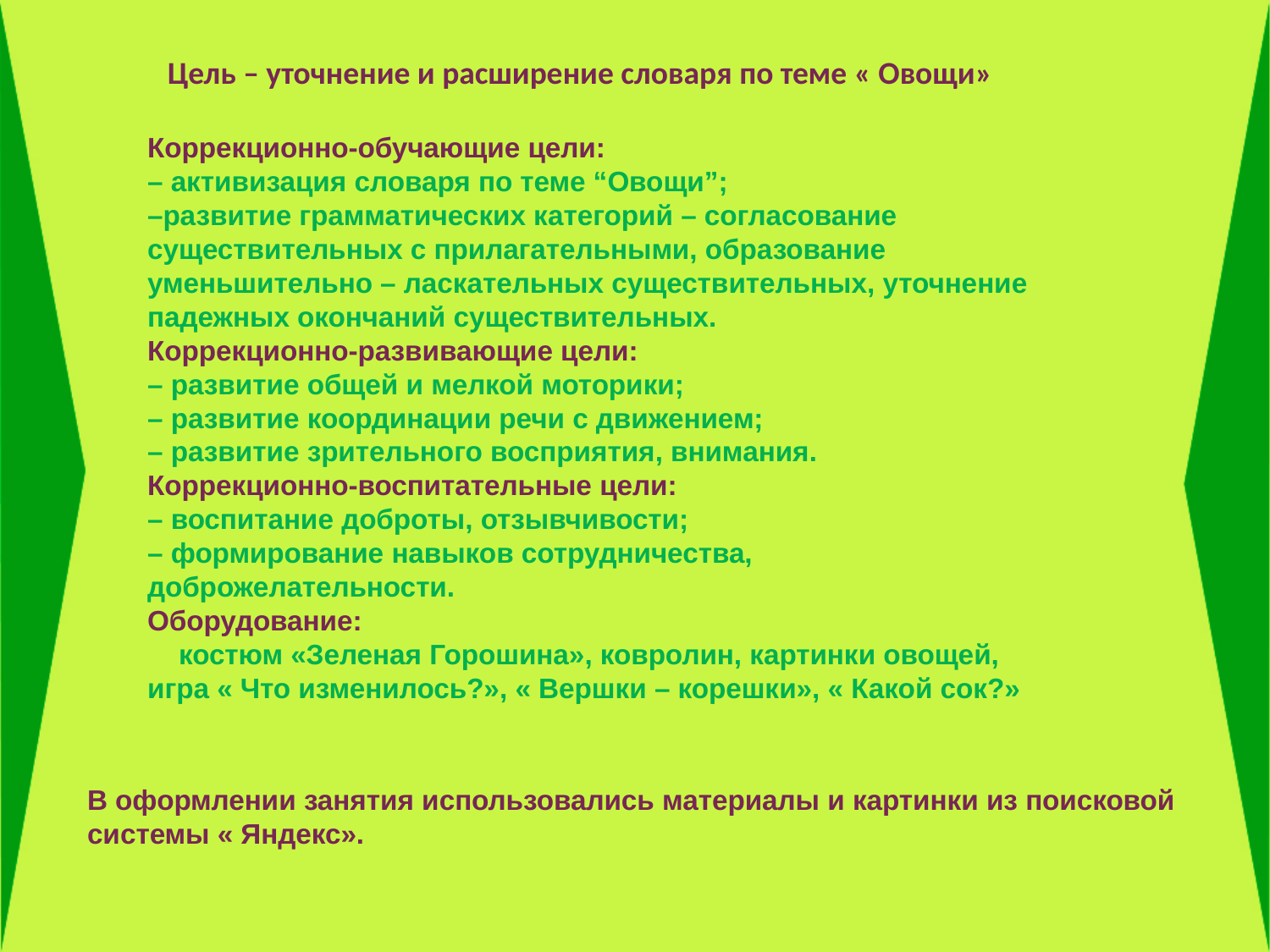

Цель – уточнение и расширение словаря по теме « Овощи»

Коррекционно-обучающие цели:
– активизация словаря по теме “Овощи”;
–развитие грамматических категорий – согласование существительных с прилагательными, образование уменьшительно – ласкательных существительных, уточнение падежных окончаний существительных.
Коррекционно-развивающие цели:
– развитие общей и мелкой моторики;
– развитие координации речи с движением;
– развитие зрительного восприятия, внимания.
Коррекционно-воспитательные цели:
– воспитание доброты, отзывчивости;
– формирование навыков сотрудничества, доброжелательности.
Оборудование:                                                                                             костюм «Зеленая Горошина», ковролин, картинки овощей, игра « Что изменилось?», « Вершки – корешки», « Какой сок?»
В оформлении занятия использовались материалы и картинки из поисковой системы « Яндекс».